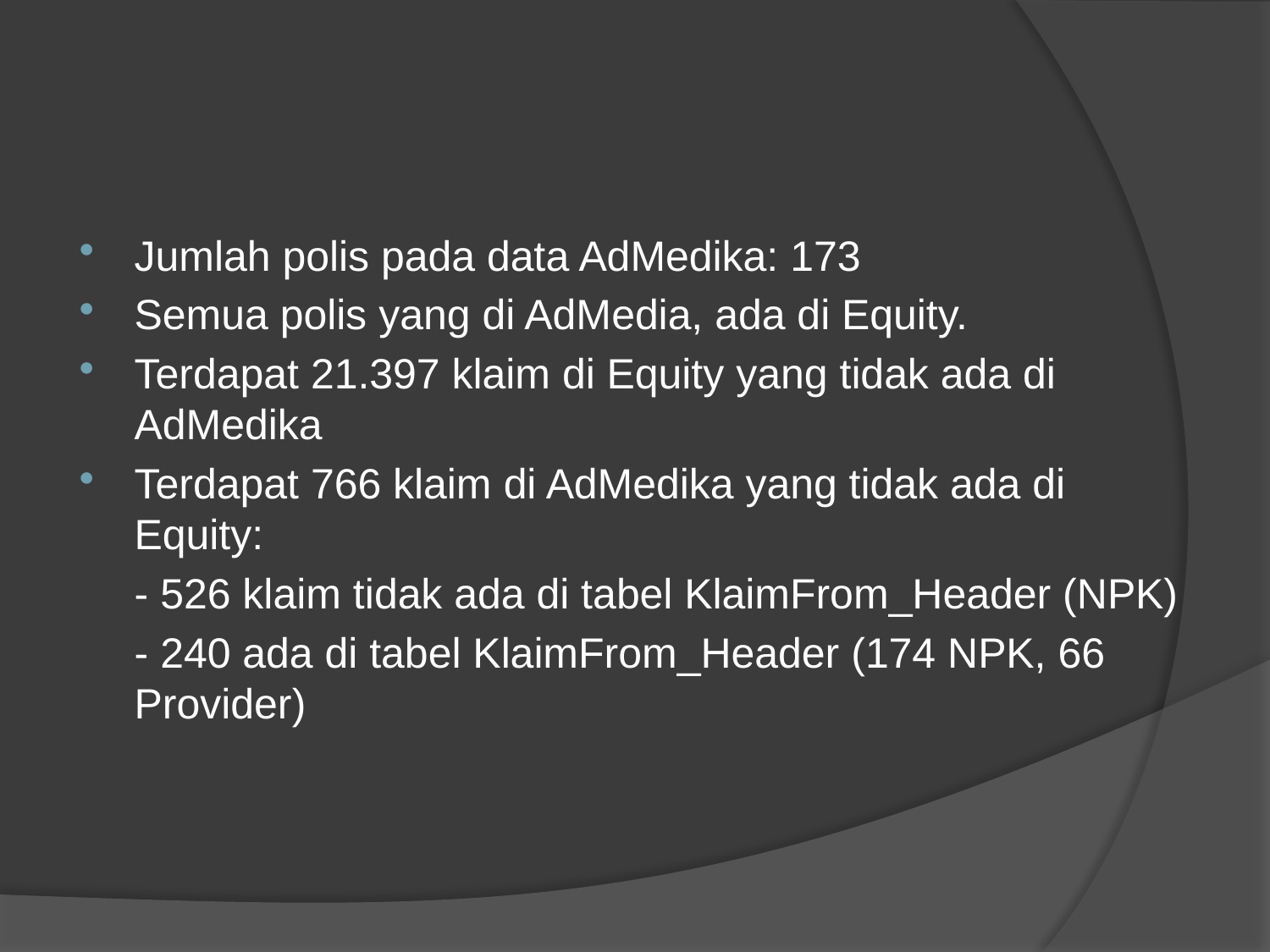

#
Jumlah polis pada data AdMedika: 173
Semua polis yang di AdMedia, ada di Equity.
Terdapat 21.397 klaim di Equity yang tidak ada di AdMedika
Terdapat 766 klaim di AdMedika yang tidak ada di Equity:
	- 526 klaim tidak ada di tabel KlaimFrom_Header (NPK)
	- 240 ada di tabel KlaimFrom_Header (174 NPK, 66 Provider)